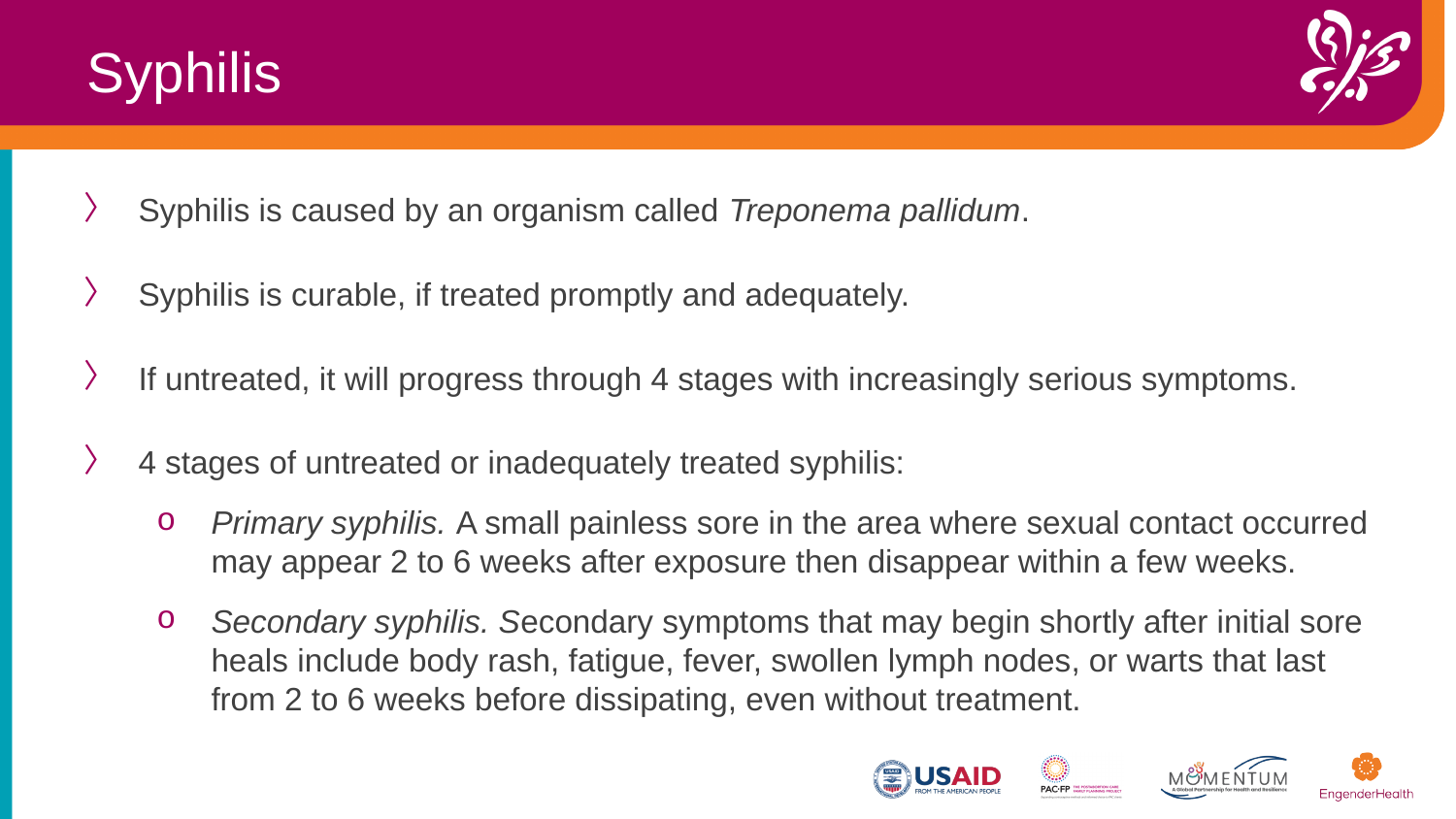

Syphilis
Syphilis is caused by an organism called Treponema pallidum.
Syphilis is curable, if treated promptly and adequately.
If untreated, it will progress through 4 stages with increasingly serious symptoms.
4 stages of untreated or inadequately treated syphilis:
Primary syphilis. A small painless sore in the area where sexual contact occurred may appear 2 to 6 weeks after exposure then disappear within a few weeks.
Secondary syphilis. Secondary symptoms that may begin shortly after initial sore heals include body rash, fatigue, fever, swollen lymph nodes, or warts that last from 2 to 6 weeks before dissipating, even without treatment.